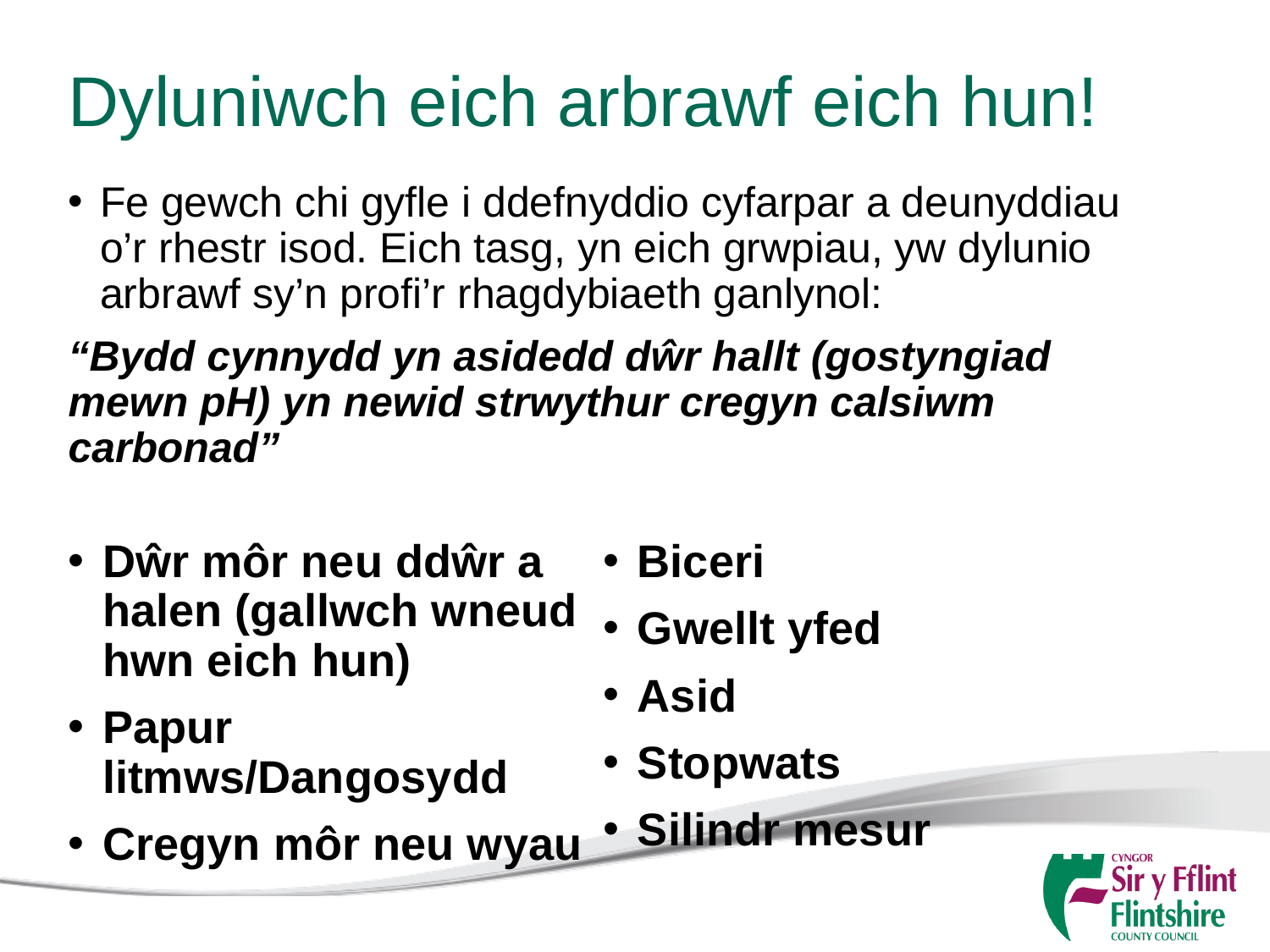

# Dyluniwch eich arbrawf eich hun!
Fe gewch chi gyfle i ddefnyddio cyfarpar a deunyddiau o’r rhestr isod. Eich tasg, yn eich grwpiau, yw dylunio arbrawf sy’n profi’r rhagdybiaeth ganlynol:
“Bydd cynnydd yn asidedd dŵr hallt (gostyngiad mewn pH) yn newid strwythur cregyn calsiwm carbonad”

Dŵr môr neu ddŵr a halen (gallwch wneud hwn eich hun)
Papur litmws/Dangosydd
Cregyn môr neu wyau
Biceri
Gwellt yfed
Asid
Stopwats
Silindr mesur